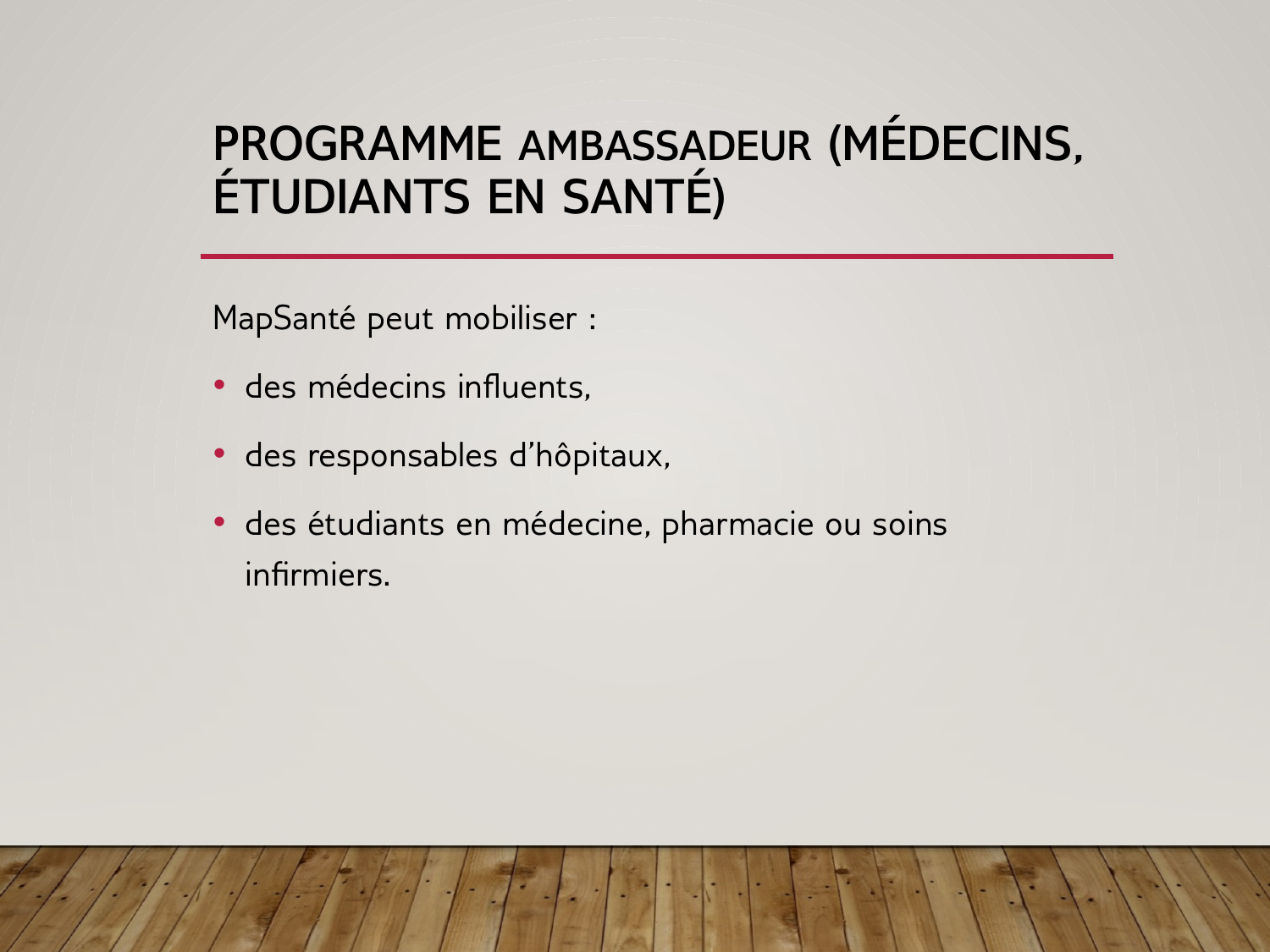

# Programme ambassadeur (médecins, étudiants en santé)
MapSanté peut mobiliser :
des médecins influents,
des responsables d’hôpitaux,
des étudiants en médecine, pharmacie ou soins infirmiers.